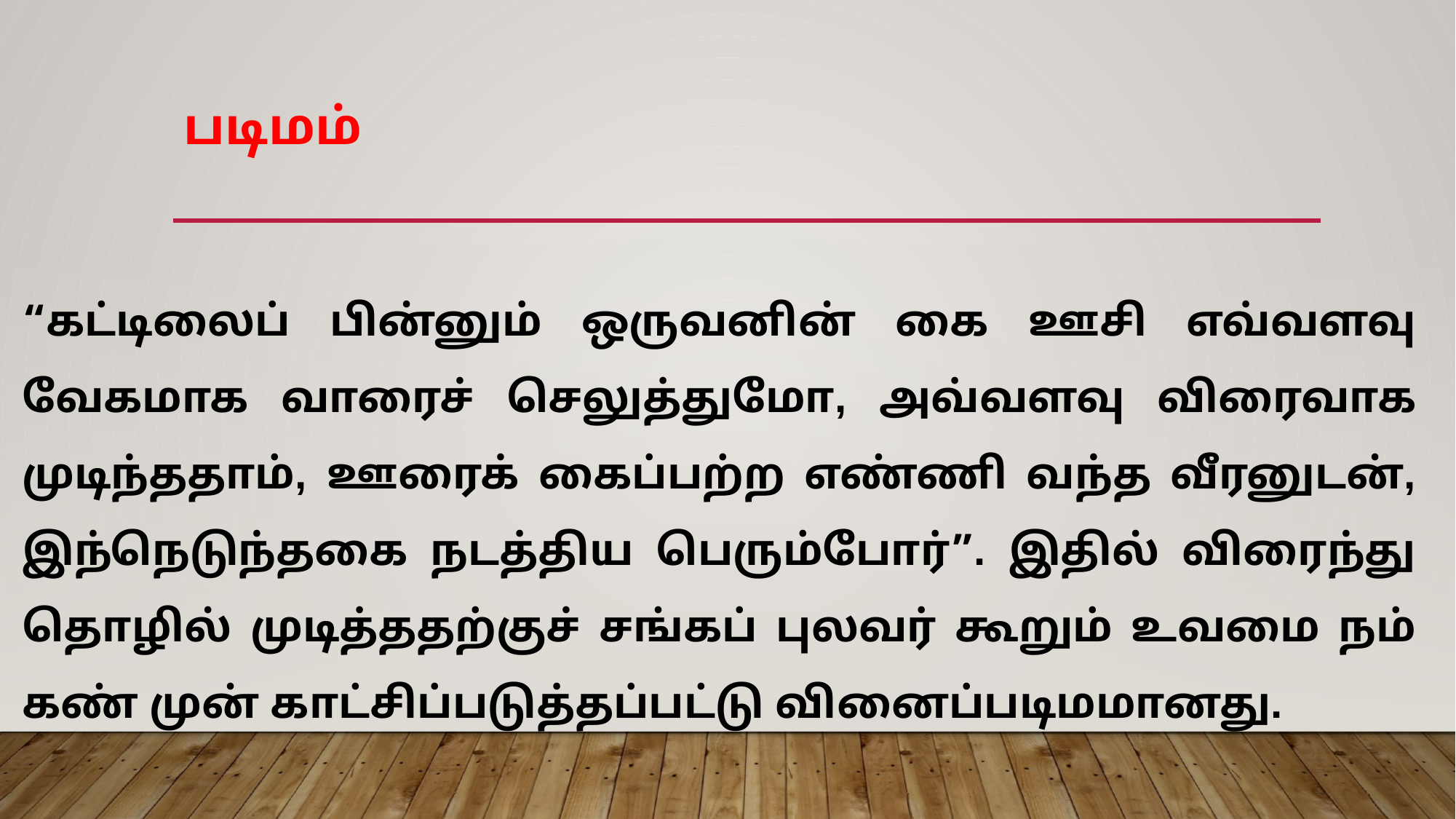

# படிமம்
“கட்டிலைப் பின்னும் ஒருவனின் கை ஊசி எவ்வளவு வேகமாக வாரைச் செலுத்துமோ, அவ்வளவு விரைவாக முடிந்ததாம், ஊரைக் கைப்பற்ற எண்ணி வந்த வீரனுடன், இந்நெடுந்தகை நடத்திய பெரும்போர்”. இதில் விரைந்து தொழில் முடித்ததற்குச் சங்கப் புலவர் கூறும் உவமை நம் கண் முன் காட்சிப்படுத்தப்பட்டு வினைப்படிமமானது.